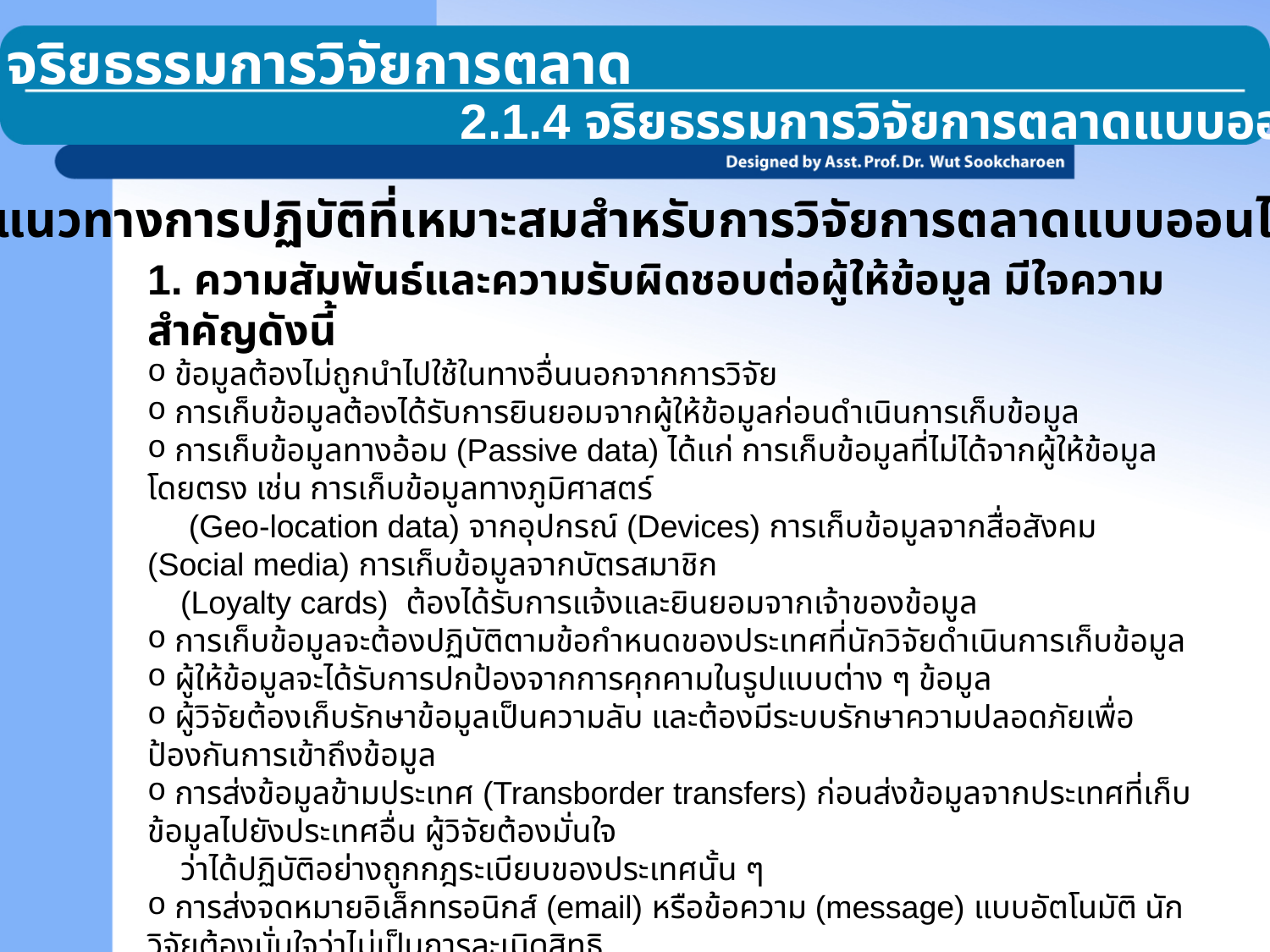

2.1 จริยธรรมการวิจัยการตลาด
2.1.4 จริยธรรมการวิจัยการตลาดแบบออนไลน์
สรุปแนวทางการปฏิบัติที่เหมาะสมสำหรับการวิจัยการตลาดแบบออนไลน์
1. ความสัมพันธ์และความรับผิดชอบต่อผู้ให้ข้อมูล มีใจความสำคัญดังนี้
 ข้อมูลต้องไม่ถูกนำไปใช้ในทางอื่นนอกจากการวิจัย
 การเก็บข้อมูลต้องได้รับการยินยอมจากผู้ให้ข้อมูลก่อนดำเนินการเก็บข้อมูล
 การเก็บข้อมูลทางอ้อม (Passive data) ได้แก่ การเก็บข้อมูลที่ไม่ได้จากผู้ให้ข้อมูลโดยตรง เช่น การเก็บข้อมูลทางภูมิศาสตร์
     (Geo-location data) จากอุปกรณ์ (Devices) การเก็บข้อมูลจากสื่อสังคม (Social media) การเก็บข้อมูลจากบัตรสมาชิก
    (Loyalty cards)  ต้องได้รับการแจ้งและยินยอมจากเจ้าของข้อมูล
 การเก็บข้อมูลจะต้องปฏิบัติตามข้อกำหนดของประเทศที่นักวิจัยดำเนินการเก็บข้อมูล
 ผู้ให้ข้อมูลจะได้รับการปกป้องจากการคุกคามในรูปแบบต่าง ๆ ข้อมูล
 ผู้วิจัยต้องเก็บรักษาข้อมูลเป็นความลับ และต้องมีระบบรักษาความปลอดภัยเพื่อป้องกันการเข้าถึงข้อมูล
 การส่งข้อมูลข้ามประเทศ (Transborder transfers) ก่อนส่งข้อมูลจากประเทศที่เก็บข้อมูลไปยังประเทศอื่น ผู้วิจัยต้องมั่นใจ
    ว่าได้ปฏิบัติอย่างถูกกฎระเบียบของประเทศนั้น ๆ
 การส่งจดหมายอิเล็กทรอนิกส์ (email) หรือข้อความ (message) แบบอัตโนมัติ นักวิจัยต้องมั่นใจว่าไม่เป็นการละเมิดสิทธิ
    ส่วนบุคคล และไม่ฝ่าฝืนกฏระเบียบของประเทศนั้น ๆ
 การให้รางวัลหรือสิ่งตอบแทนต้องแจ้งให้ผู้ให้ข้อมูลทราบอย่างชัดเจน เช่น ใครบ้างที่จะได้รับรางวัลหรือสิ่งตอบแทนใน
    การให้ข้อมูล จะได้รับอะไร ได้รับเมื่อไหร่ และมีเงื่อนไขอะไรบ้าง และต้องมั่นใจว่าการให้รางวัลหรือสิ่งตอบแทนไม่เข้า
   ข่ายการให้สินบน และรางวัลหรือสิ่งตอบแทนต้องมีความเหมาะสม